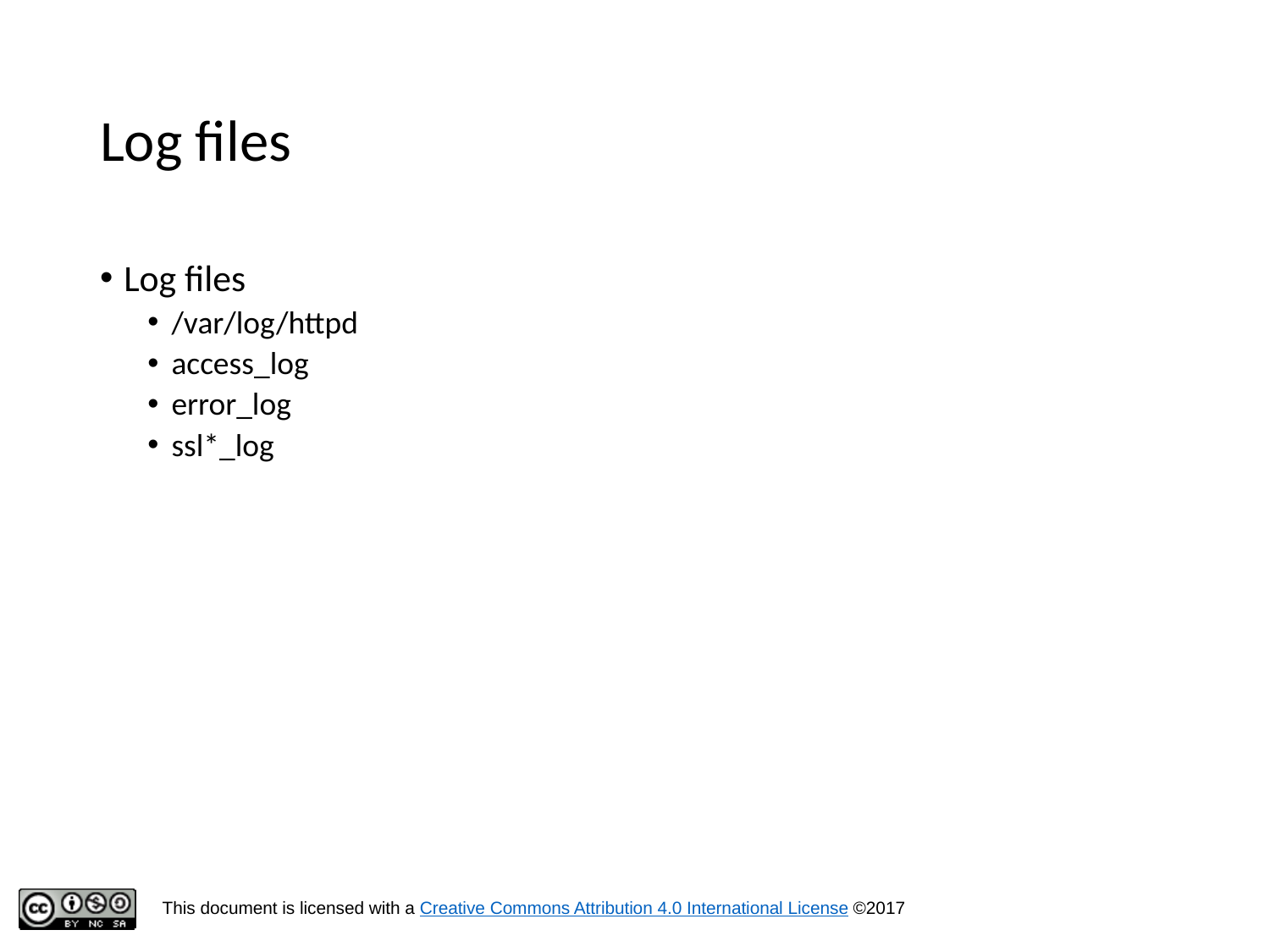

# Log files
Log files
/var/log/httpd
access_log
error_log
ssl*_log